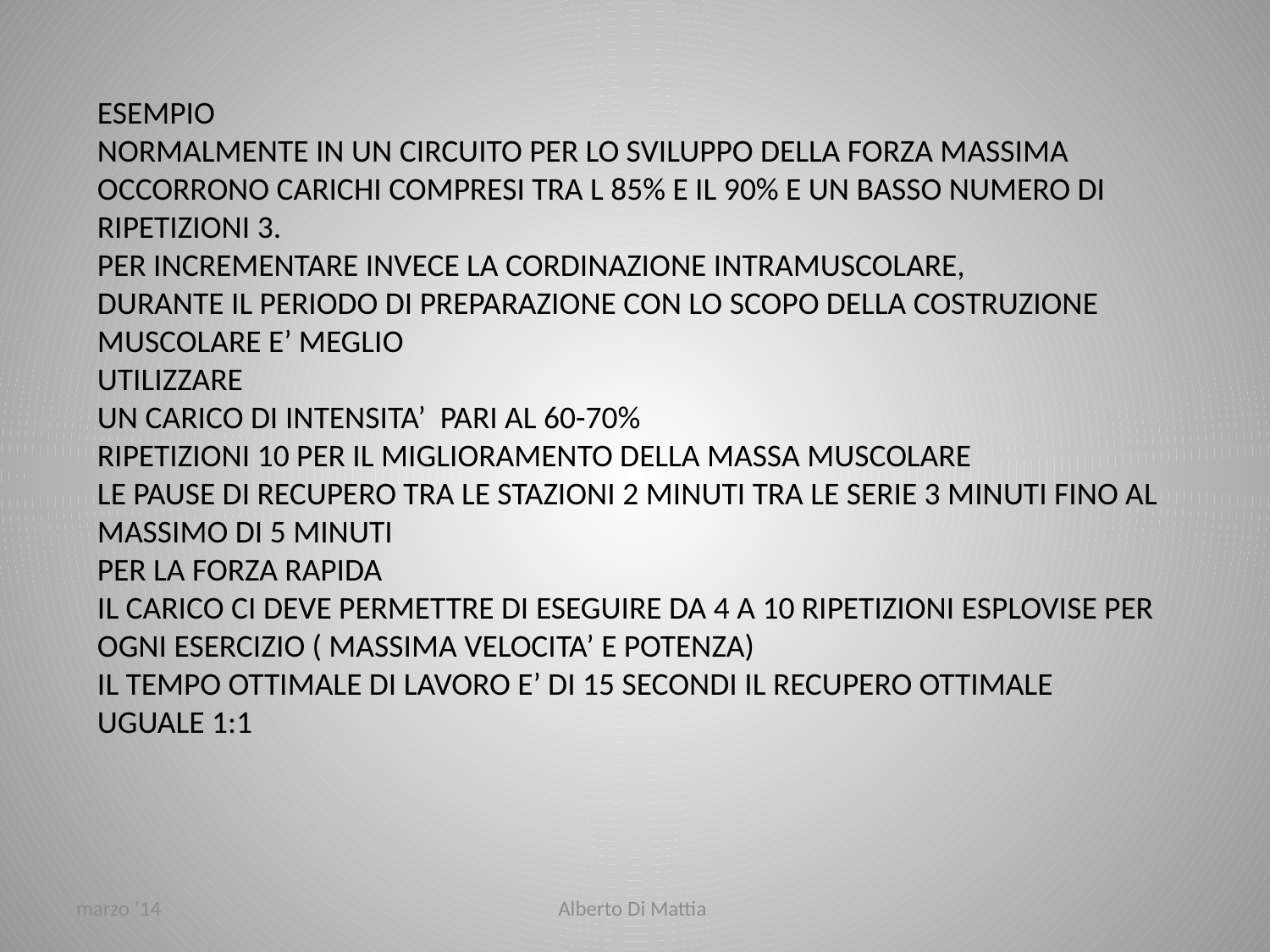

ESEMPIO
NORMALMENTE IN UN CIRCUITO PER LO SVILUPPO DELLA FORZA MASSIMA OCCORRONO CARICHI COMPRESI TRA L 85% E IL 90% E UN BASSO NUMERO DI RIPETIZIONI 3.
PER INCREMENTARE INVECE LA CORDINAZIONE INTRAMUSCOLARE,
DURANTE IL PERIODO DI PREPARAZIONE CON LO SCOPO DELLA COSTRUZIONE MUSCOLARE E’ MEGLIO
UTILIZZARE
UN CARICO DI INTENSITA’  PARI AL 60-70%
RIPETIZIONI 10 PER IL MIGLIORAMENTO DELLA MASSA MUSCOLARE
LE PAUSE DI RECUPERO TRA LE STAZIONI 2 MINUTI TRA LE SERIE 3 MINUTI FINO AL MASSIMO DI 5 MINUTI
PER LA FORZA RAPIDA
IL CARICO CI DEVE PERMETTRE DI ESEGUIRE DA 4 A 10 RIPETIZIONI ESPLOVISE PER OGNI ESERCIZIO ( MASSIMA VELOCITA’ E POTENZA)
IL TEMPO OTTIMALE DI LAVORO E’ DI 15 SECONDI IL RECUPERO OTTIMALE UGUALE 1:1
marzo ’14
Alberto Di Mattia